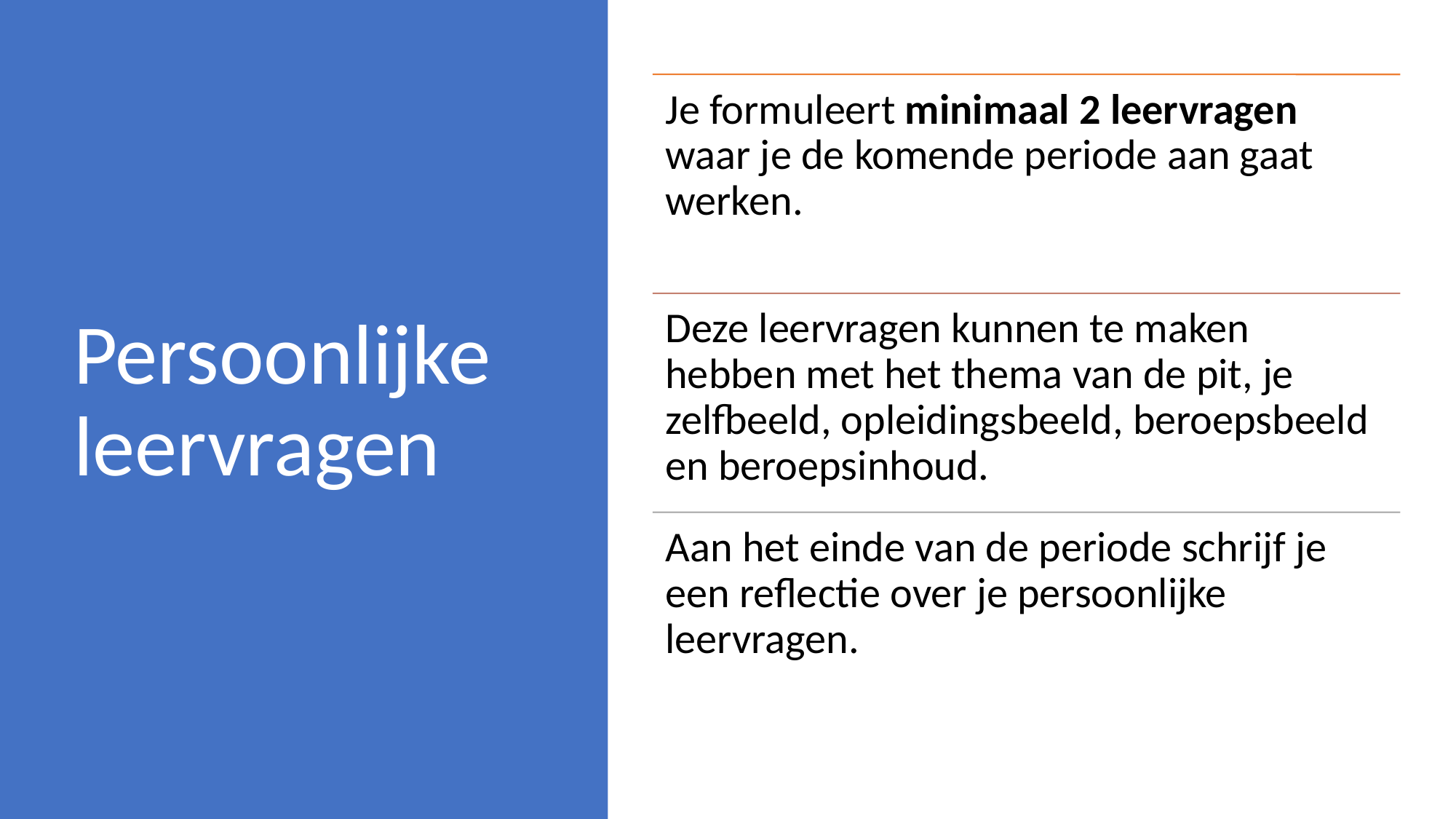

# Persoonlijke leervragen
Je formuleert minimaal 2 leervragen waar je de komende periode aan gaat werken.
Deze leervragen kunnen te maken hebben met het thema van de pit, je zelfbeeld, opleidingsbeeld, beroepsbeeld en beroepsinhoud.
Aan het einde van de periode schrijf je een reflectie over je persoonlijke leervragen.